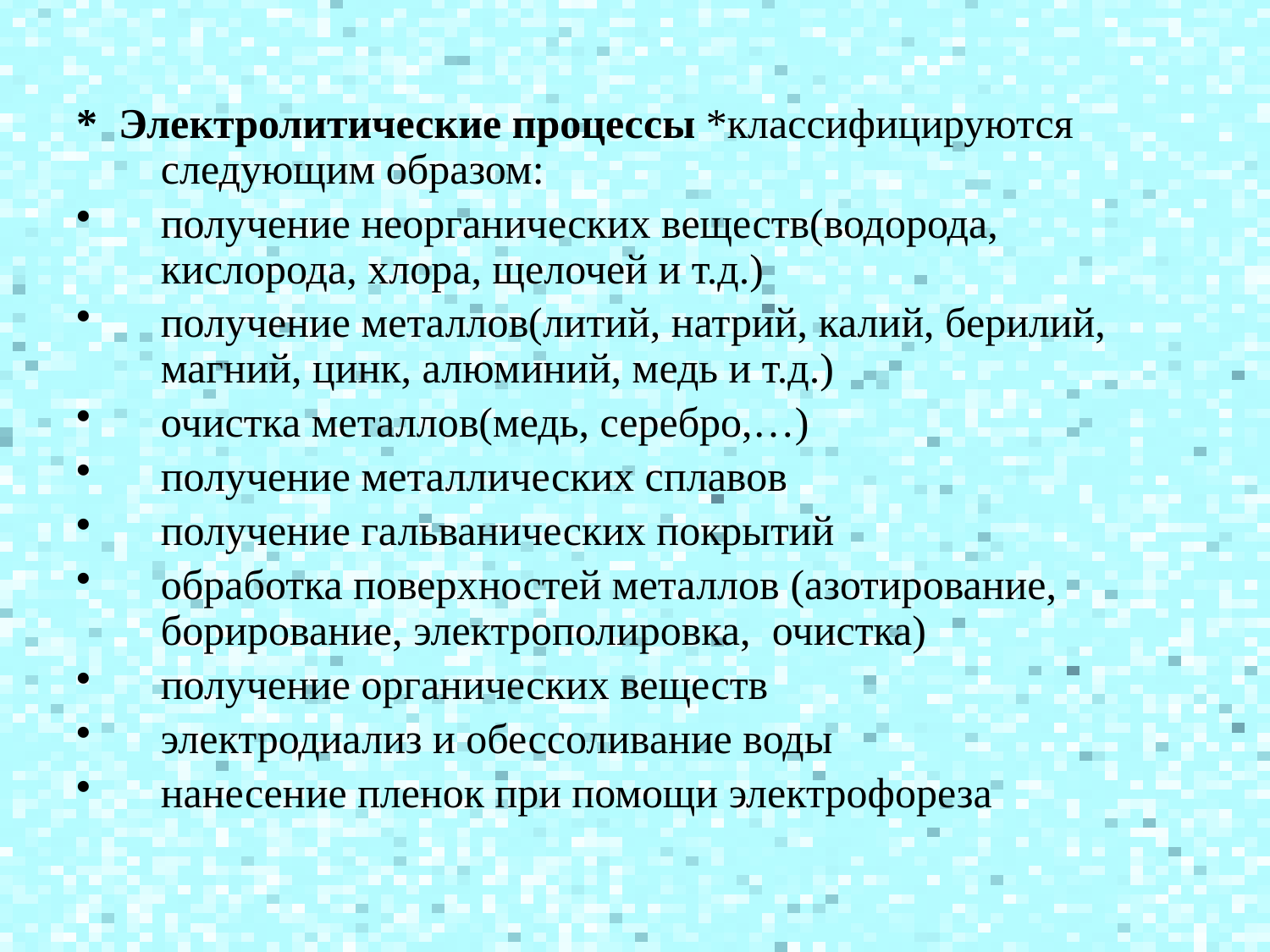

*  Электролитические процессы *классифицируются следующим образом:
получение неорганических веществ(водорода, кислорода, хлора, щелочей и т.д.)
получение металлов(литий, натрий, калий, берилий, магний, цинк, алюминий, медь и т.д.)
очистка металлов(медь, серебро,…)
получение металлических сплавов
получение гальванических покрытий
обработка поверхностей металлов (азотирование,  борирование, электрополировка,  очистка)
получение органических веществ
электродиализ и обессоливание воды
нанесение пленок при помощи электрофореза